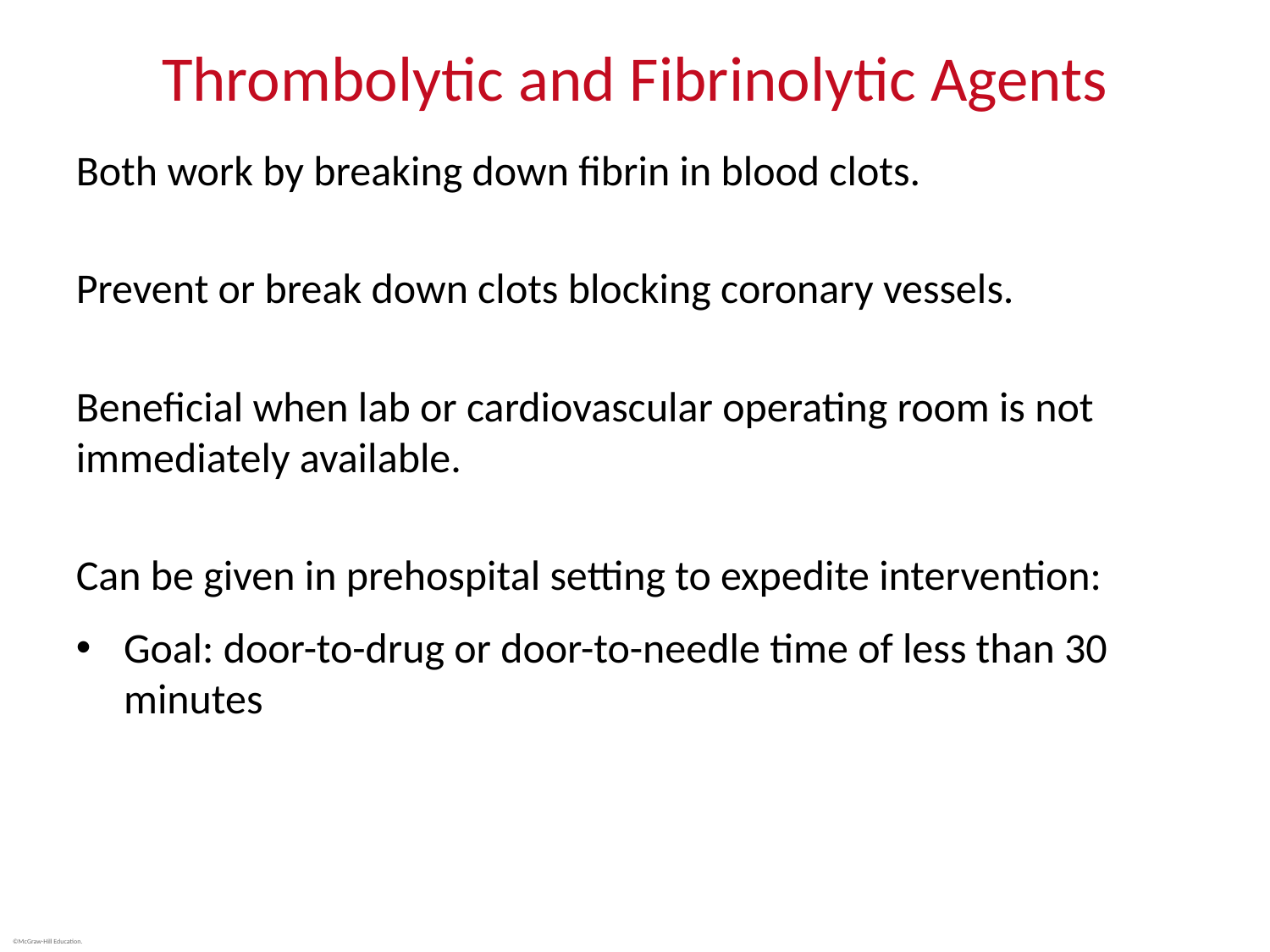

# Thrombolytic and Fibrinolytic Agents
Both work by breaking down fibrin in blood clots.
Prevent or break down clots blocking coronary vessels.
Beneficial when lab or cardiovascular operating room is not immediately available.
Can be given in prehospital setting to expedite intervention:
Goal: door-to-drug or door-to-needle time of less than 30 minutes